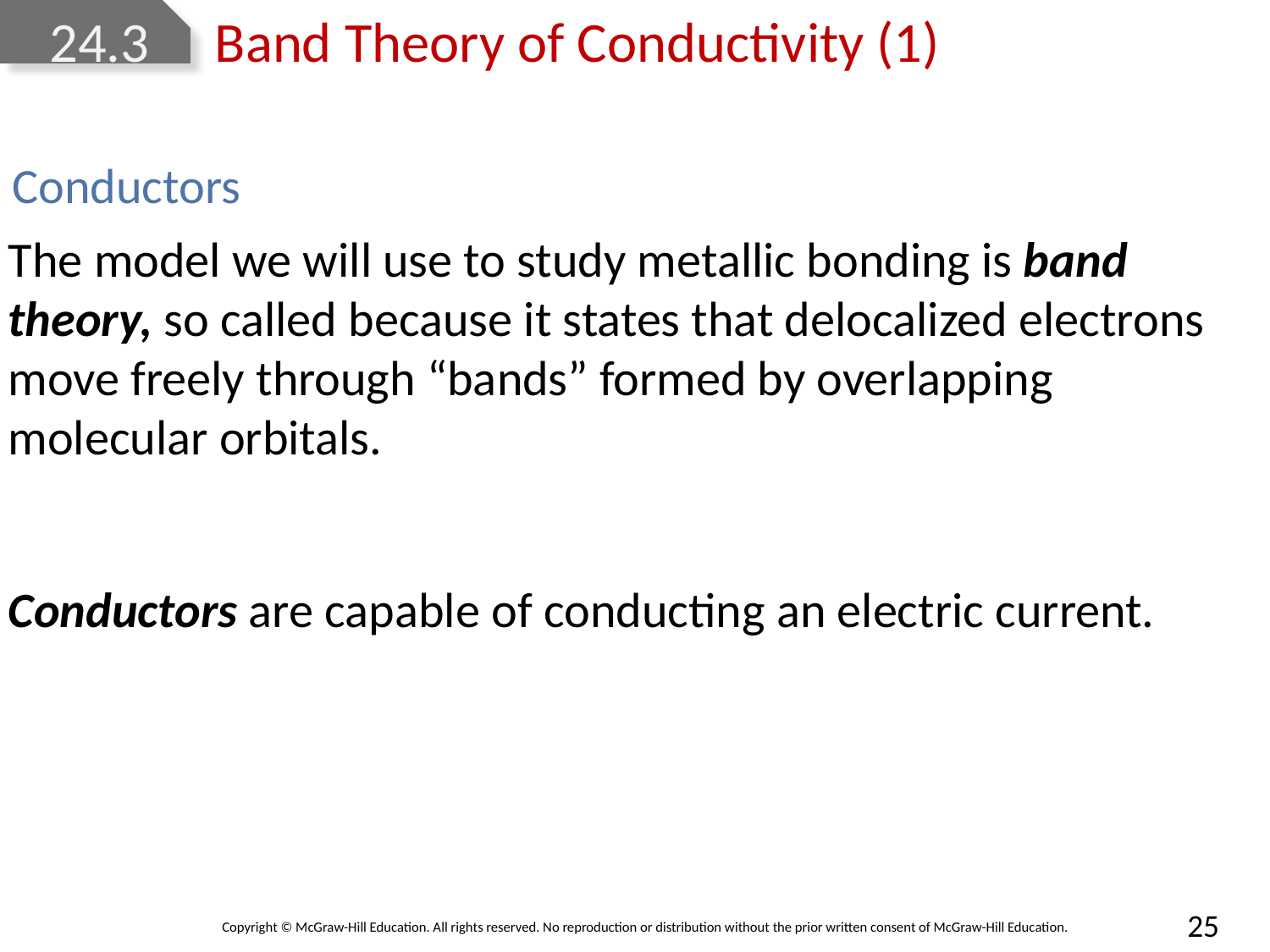

# 24.3 Band Theory of Conductivity (1)
Conductors
The model we will use to study metallic bonding is band theory, so called because it states that delocalized electrons move freely through “bands” formed by overlapping molecular orbitals.
Conductors are capable of conducting an electric current.